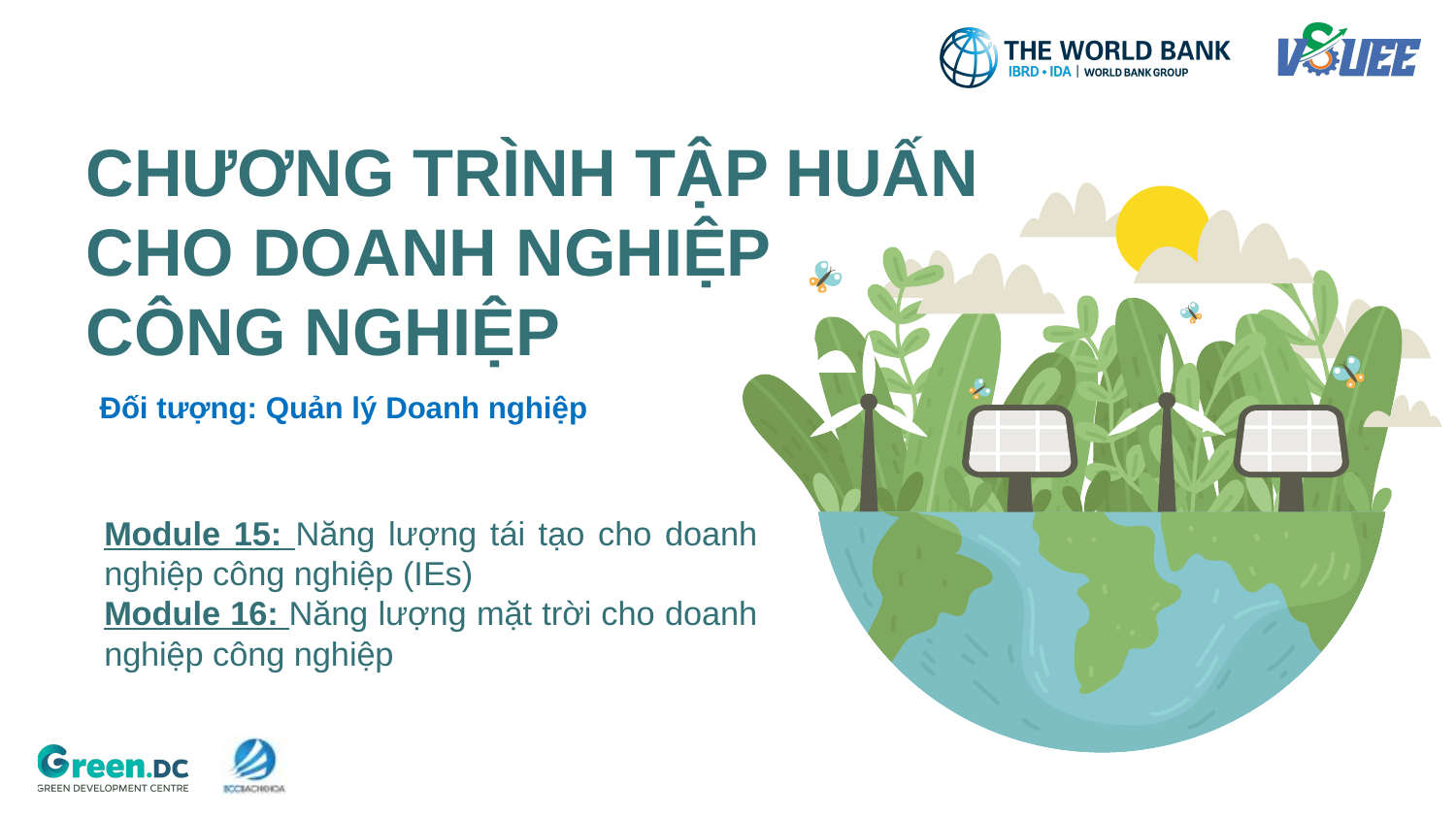

# CHƯƠNG TRÌNH TẬP HUẤN CHO DOANH NGHIỆP CÔNG NGHIỆP

Đối tượng: Quản lý Doanh nghiệp
Module 15: Năng lượng tái tạo cho doanh nghiệp công nghiệp (IEs)
Module 16: Năng lượng mặt trời cho doanh nghiệp công nghiệp